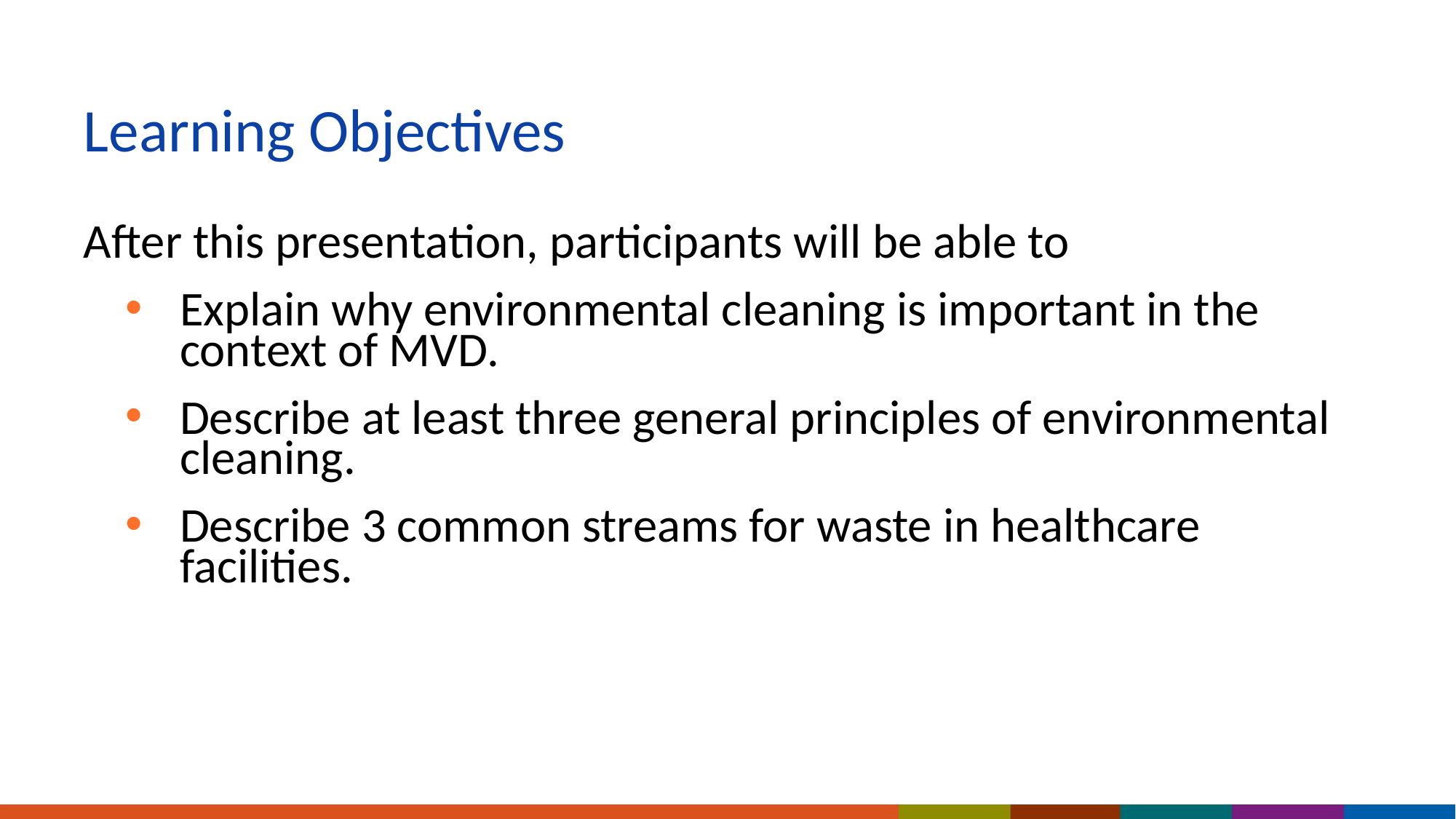

# Learning Objectives
After this presentation, participants will be able to
Explain why environmental cleaning is important in the context of MVD.
Describe at least three general principles of environmental cleaning.
Describe 3 common streams for waste in healthcare facilities.